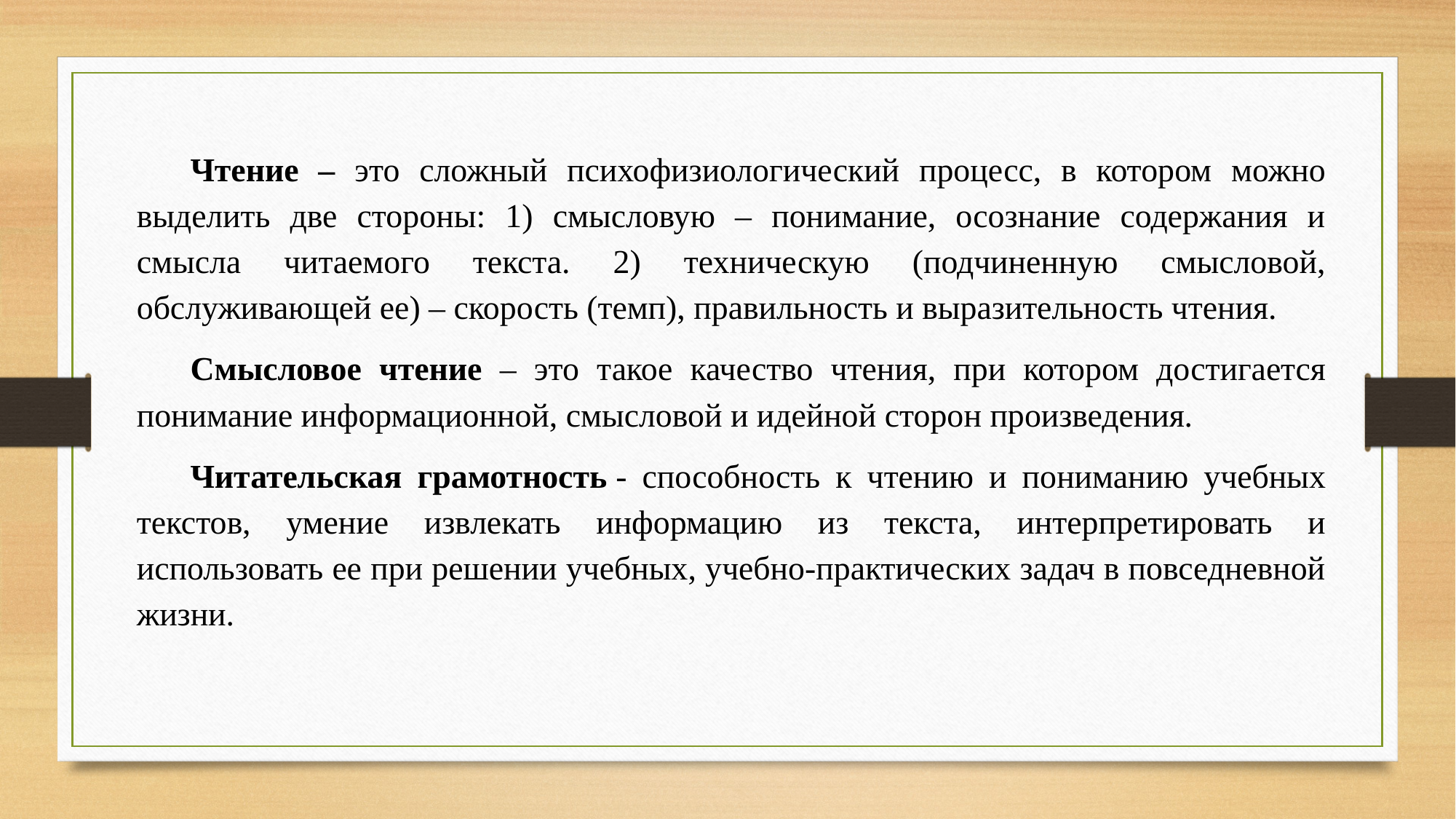

Чтение – это сложный психофизиологический процесс, в котором можно выделить две стороны: 1) смысловую – понимание, осознание содержания и смысла читаемого текста. 2) техническую (подчиненную смысловой, обслуживающей ее) – скорость (темп), правильность и выразительность чтения.
Смысловое чтение – это такое качество чтения, при котором достигается понимание информационной, смысловой и идейной сторон произведения.
Читательская грамотность - способность к чтению и пониманию учебных текстов, умение извлекать информацию из текста, интерпретировать и использовать ее при решении учебных, учебно-практических задач в повседневной жизни.